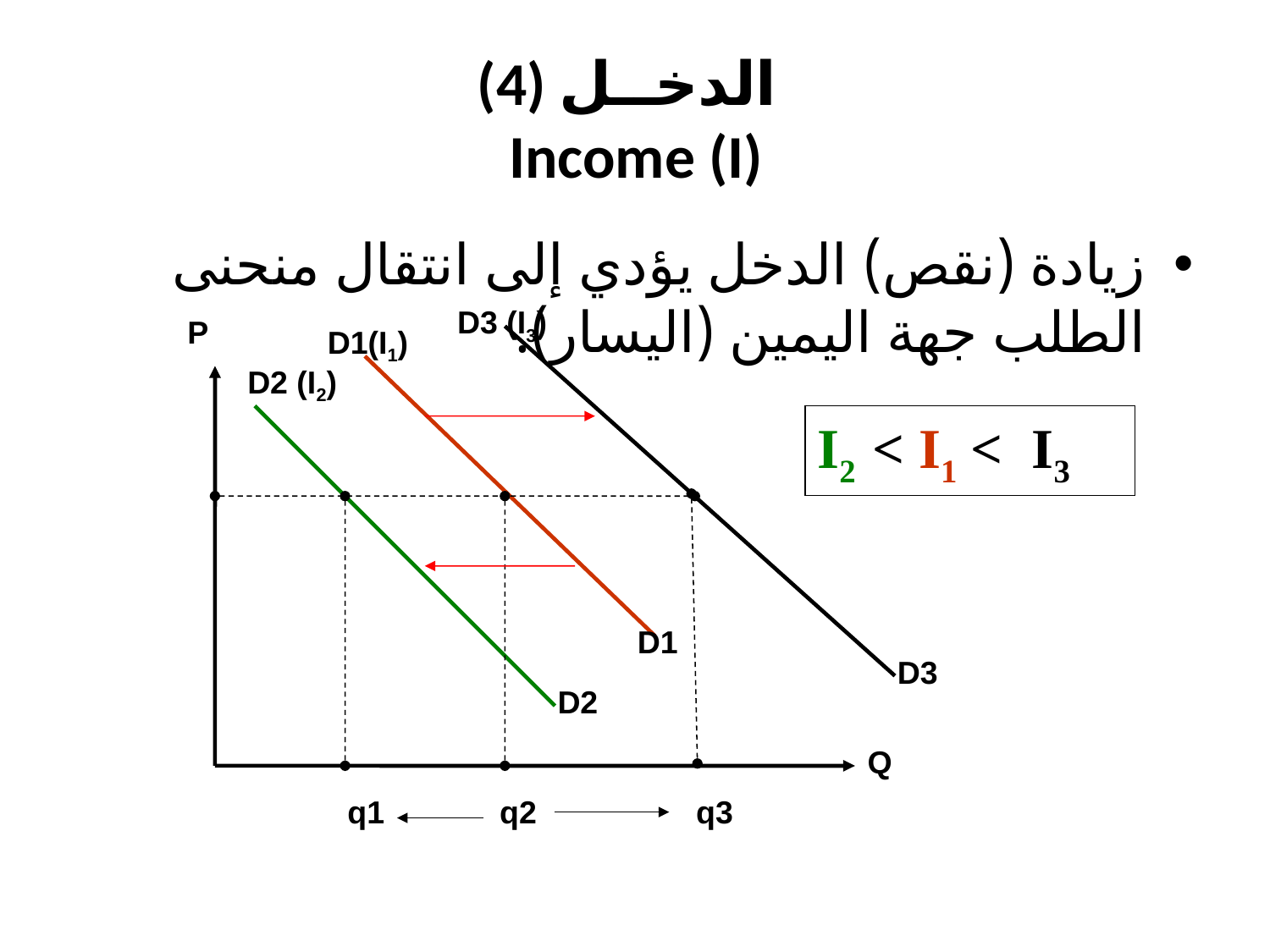

# (4) الدخــل Income (I)
زيادة (نقص) الدخل يؤدي إلى انتقال منحنى الطلب جهة اليمين (اليسار).
D3 (I3)
P
D1(I1)

D2 (I2)

I2  < I1 <  I3

D1
D3
D2
Q

q1             q2                  q3